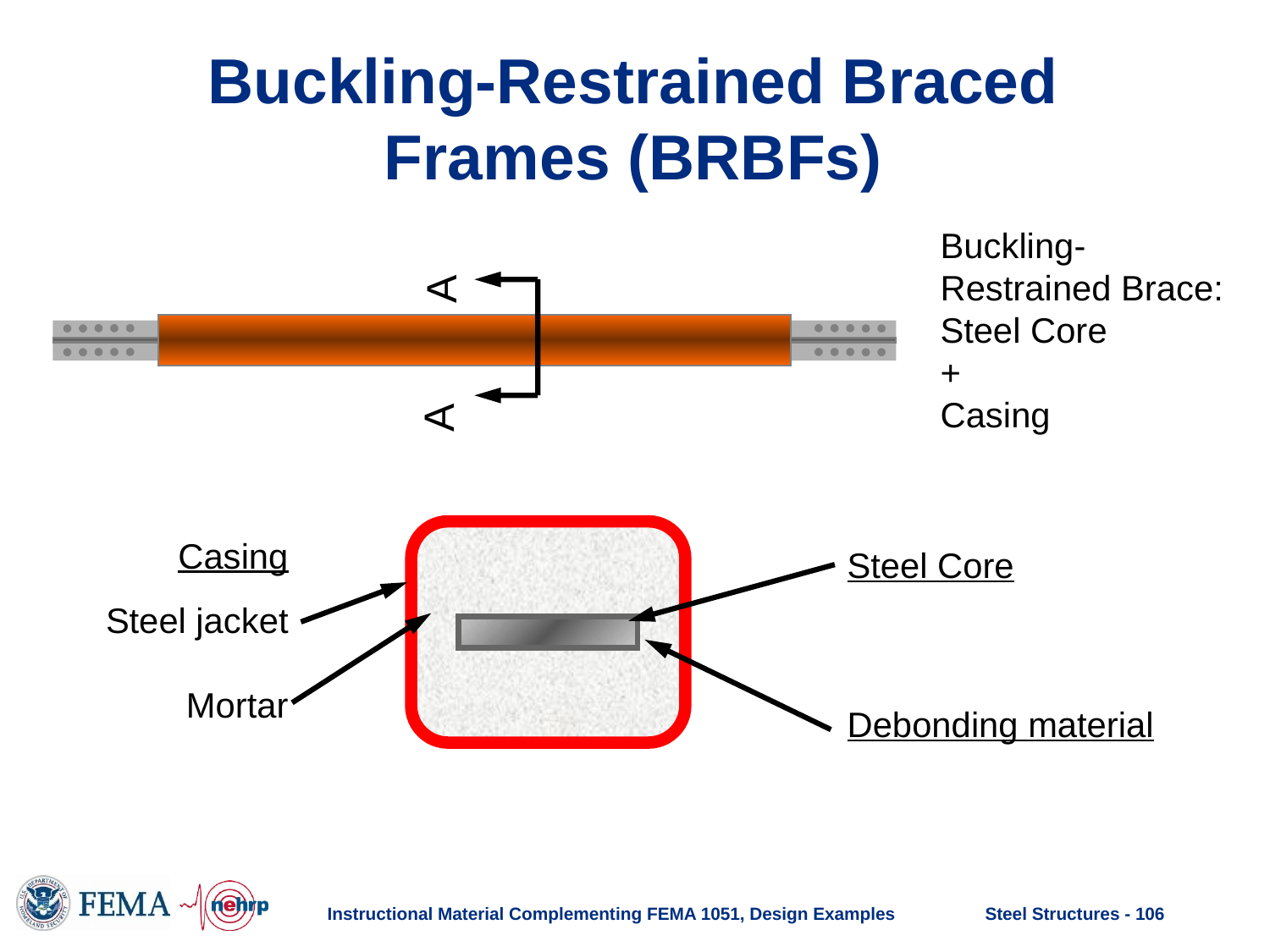

# Buckling-Restrained Braced Frames (BRBFs)
Buckling- Restrained Brace:
Steel Core
+
Casing
A

A

Casing
Steel Core
Steel jacket

Mortar
Debonding material
Instructional Material Complementing FEMA 1051, Design Examples
Steel Structures - 106